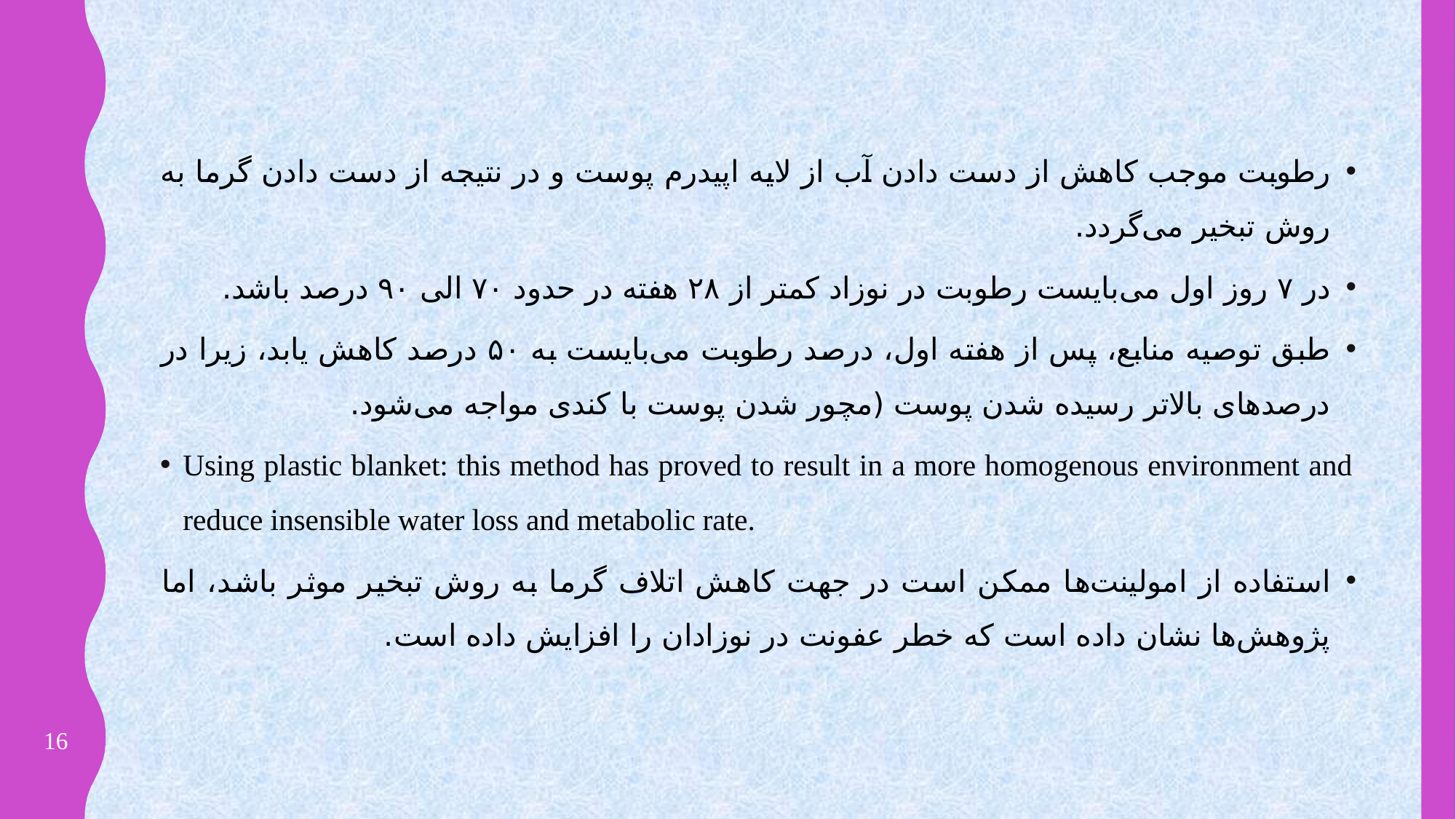

رطوبت موجب کاهش از دست دادن آب از لایه اپیدرم پوست و در نتیجه از دست دادن گرما به روش تبخیر می‌گردد.
در ۷ روز اول می‌بایست رطوبت در نوزاد کمتر از ۲۸ هفته در حدود ۷۰ الی ۹۰ درصد باشد.
طبق توصیه منابع، پس از هفته اول، درصد رطوبت می‌بایست به ۵۰ درصد کاهش یابد، زیرا در درصدهای بالاتر رسیده شدن پوست (مچور شدن پوست با کندی مواجه می‌شود.
Using plastic blanket: this method has proved to result in a more homogenous environment and reduce insensible water loss and metabolic rate.
استفاده از امولینت‌ها ممکن است در جهت کاهش اتلاف گرما به روش تبخیر موثر باشد، اما پژوهش‌ها نشان داده است که خطر عفونت در نوزادان را افزایش داده است.

16